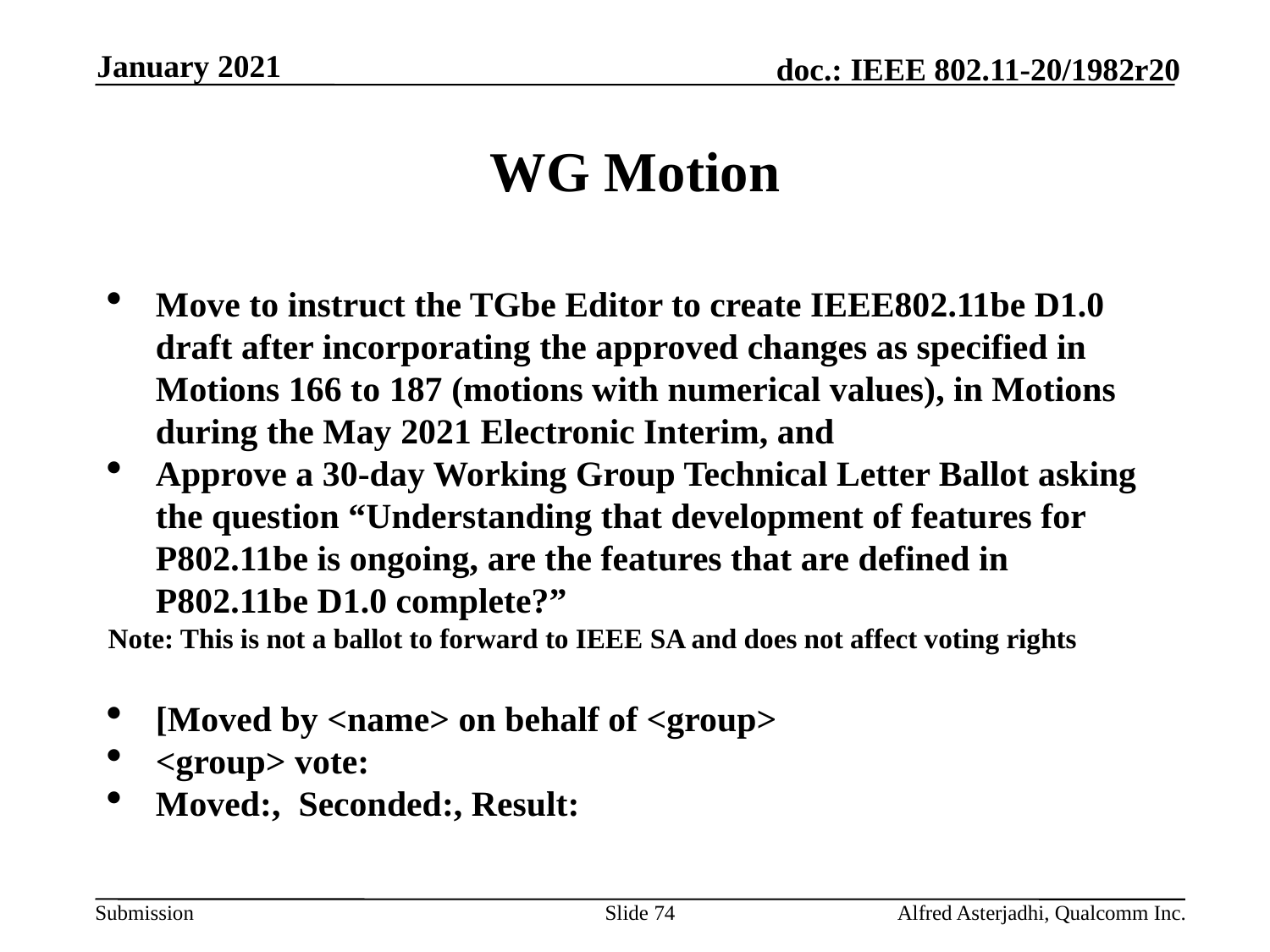

January 2021
# WG Motion
Move to instruct the TGbe Editor to create IEEE802.11be D1.0 draft after incorporating the approved changes as specified in Motions 166 to 187 (motions with numerical values), in Motions during the May 2021 Electronic Interim, and
Approve a 30-day Working Group Technical Letter Ballot asking the question “Understanding that development of features for P802.11be is ongoing, are the features that are defined in P802.11be D1.0 complete?”
Note: This is not a ballot to forward to IEEE SA and does not affect voting rights

[Moved by <name> on behalf of <group>
<group> vote:
Moved:,  Seconded:, Result:

Slide 74
Alfred Asterjadhi, Qualcomm Inc.